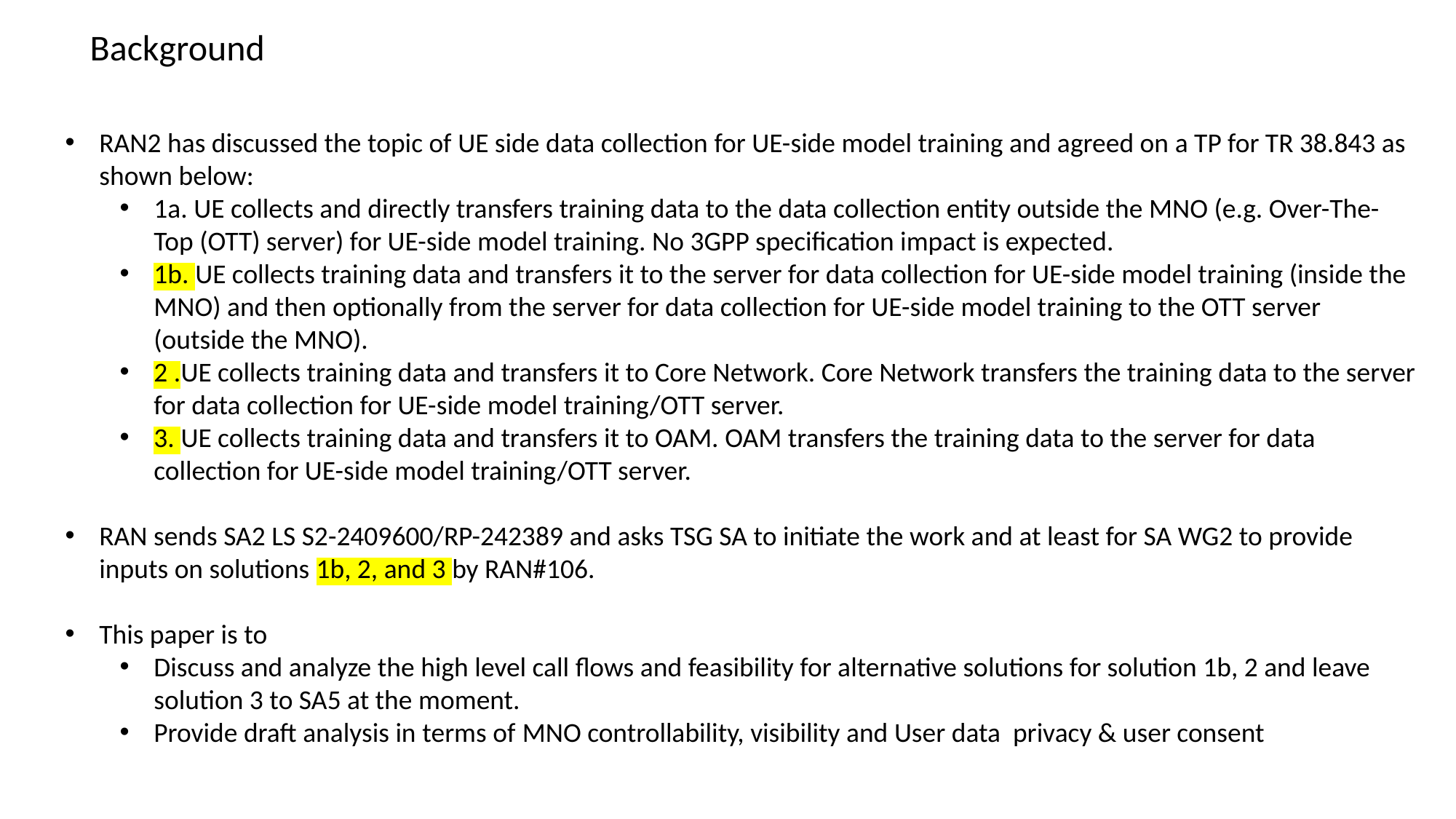

Background
RAN2 has discussed the topic of UE side data collection for UE-side model training and agreed on a TP for TR 38.843 as shown below:
1a. UE collects and directly transfers training data to the data collection entity outside the MNO (e.g. Over-The-Top (OTT) server) for UE-side model training. No 3GPP specification impact is expected.
1b. UE collects training data and transfers it to the server for data collection for UE-side model training (inside the MNO) and then optionally from the server for data collection for UE-side model training to the OTT server (outside the MNO).
2 .UE collects training data and transfers it to Core Network. Core Network transfers the training data to the server for data collection for UE-side model training/OTT server.
3. UE collects training data and transfers it to OAM. OAM transfers the training data to the server for data collection for UE-side model training/OTT server.

RAN sends SA2 LS S2-2409600/RP-242389 and asks TSG SA to initiate the work and at least for SA WG2 to provide inputs on solutions 1b, 2, and 3 by RAN#106.

This paper is to
Discuss and analyze the high level call flows and feasibility for alternative solutions for solution 1b, 2 and leave solution 3 to SA5 at the moment.
Provide draft analysis in terms of MNO controllability, visibility and User data  privacy & user consent